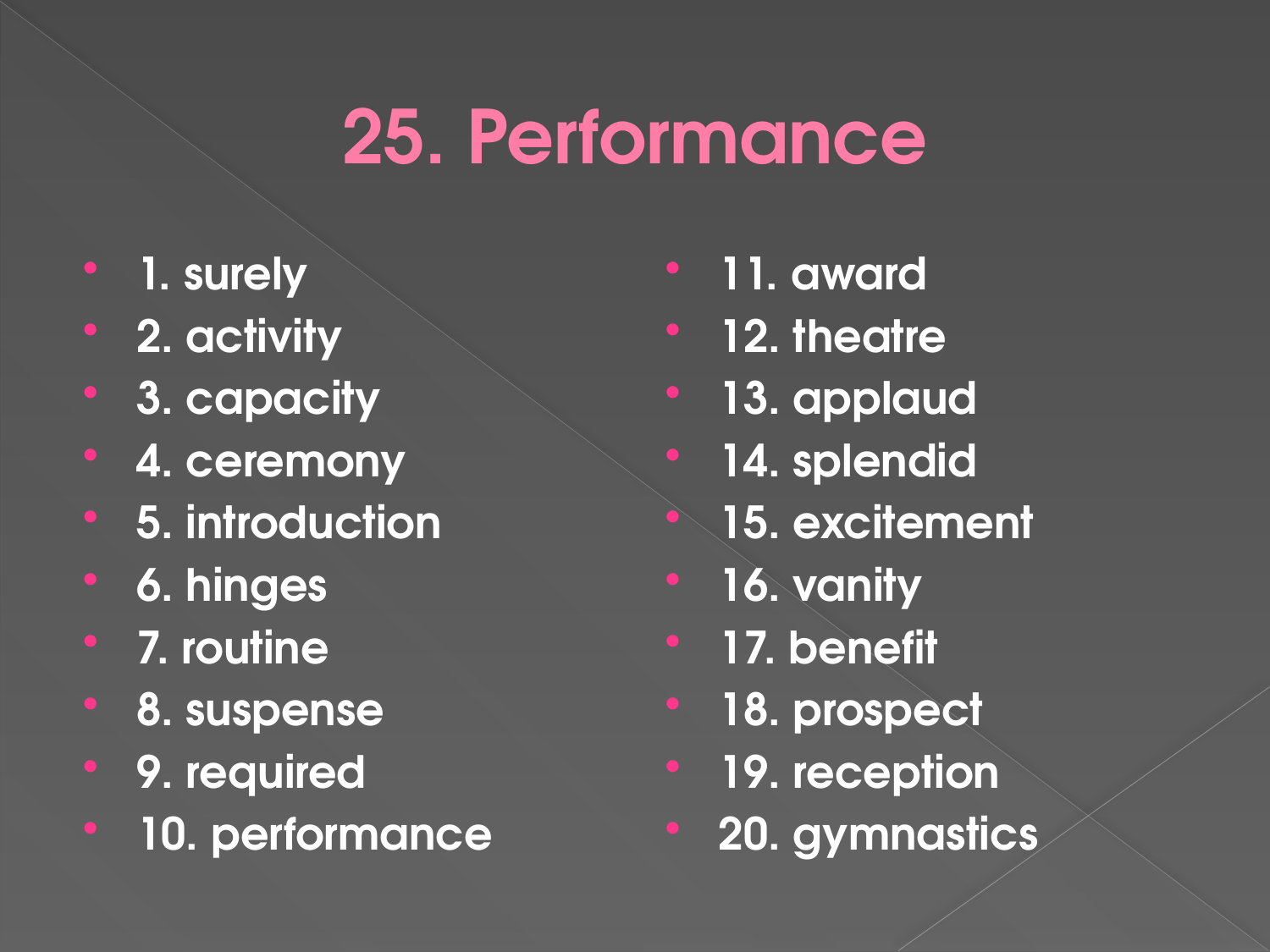

# 25. Performance
1. surely
2. activity
3. capacity
4. ceremony
5. introduction
6. hinges
7. routine
8. suspense
9. required
10. performance
11. award
12. theatre
13. applaud
14. splendid
15. excitement
16. vanity
17. benefit
18. prospect
19. reception
20. gymnastics